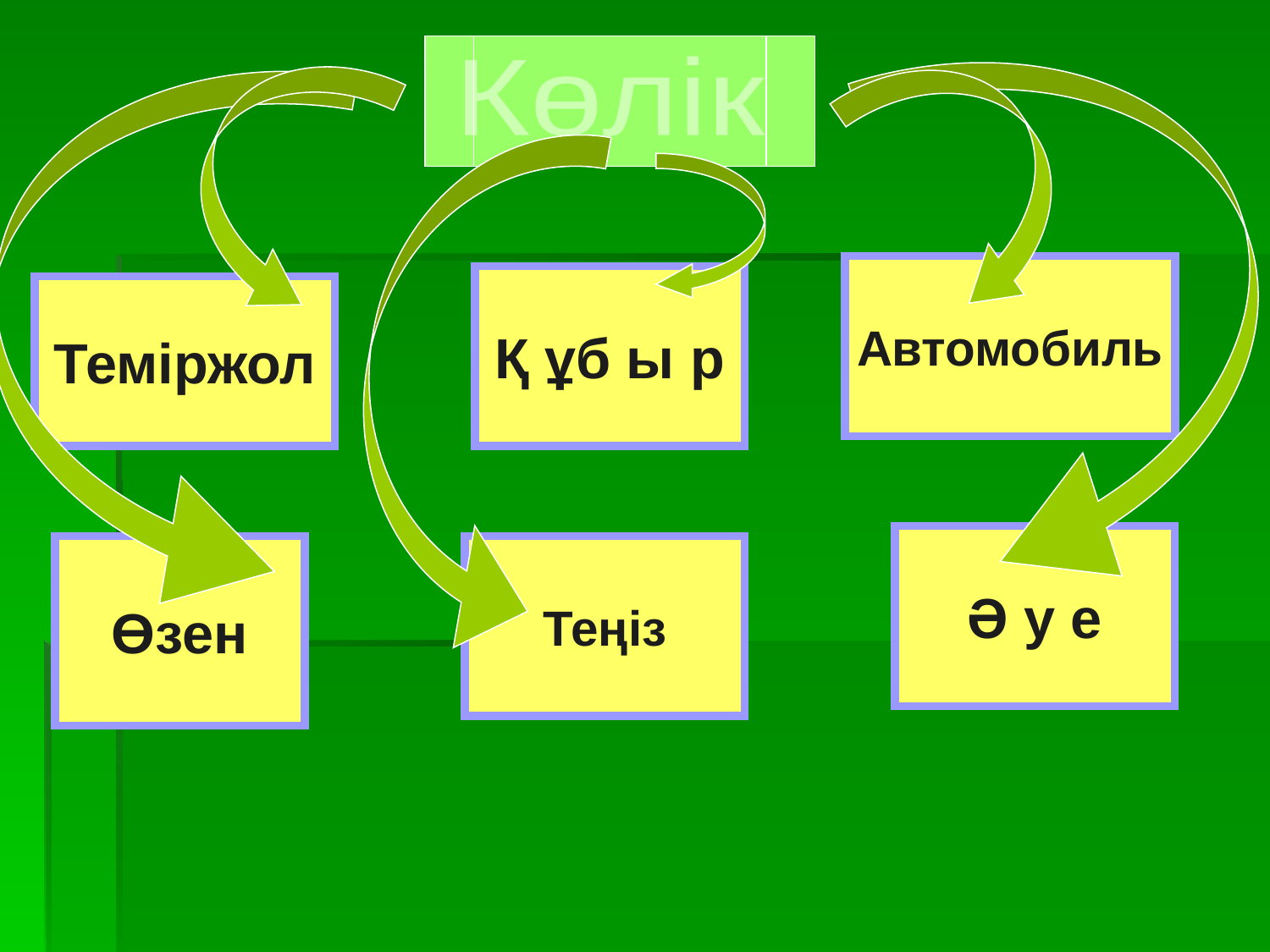

Көлік

Автомобиль
Қ ұб ы р
Теміржол
Ә у е
Өзен
Теңіз